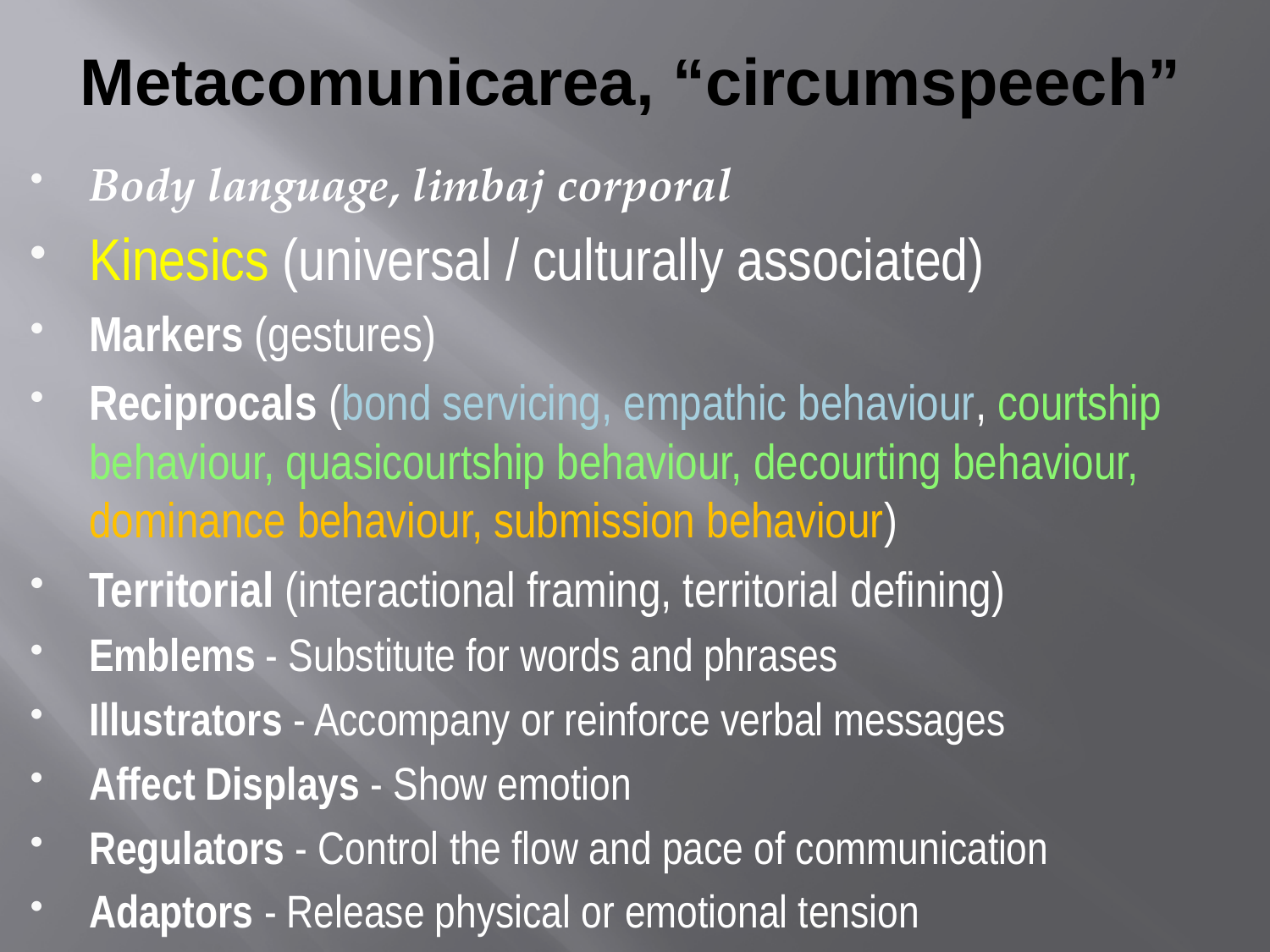

# Metacomunicarea, “circumspeech”
Body language, limbaj corporal
Kinesics (universal / culturally associated)
Markers (gestures)
Reciprocals (bond servicing, empathic behaviour, courtship behaviour, quasicourtship behaviour, decourting behaviour, dominance behaviour, submission behaviour)
Territorial (interactional framing, territorial defining)
Emblems - Substitute for words and phrases
Illustrators - Accompany or reinforce verbal messages
Affect Displays - Show emotion
Regulators - Control the flow and pace of communication
Adaptors - Release physical or emotional tension
Kinesics have a profound regulatory role in social groups